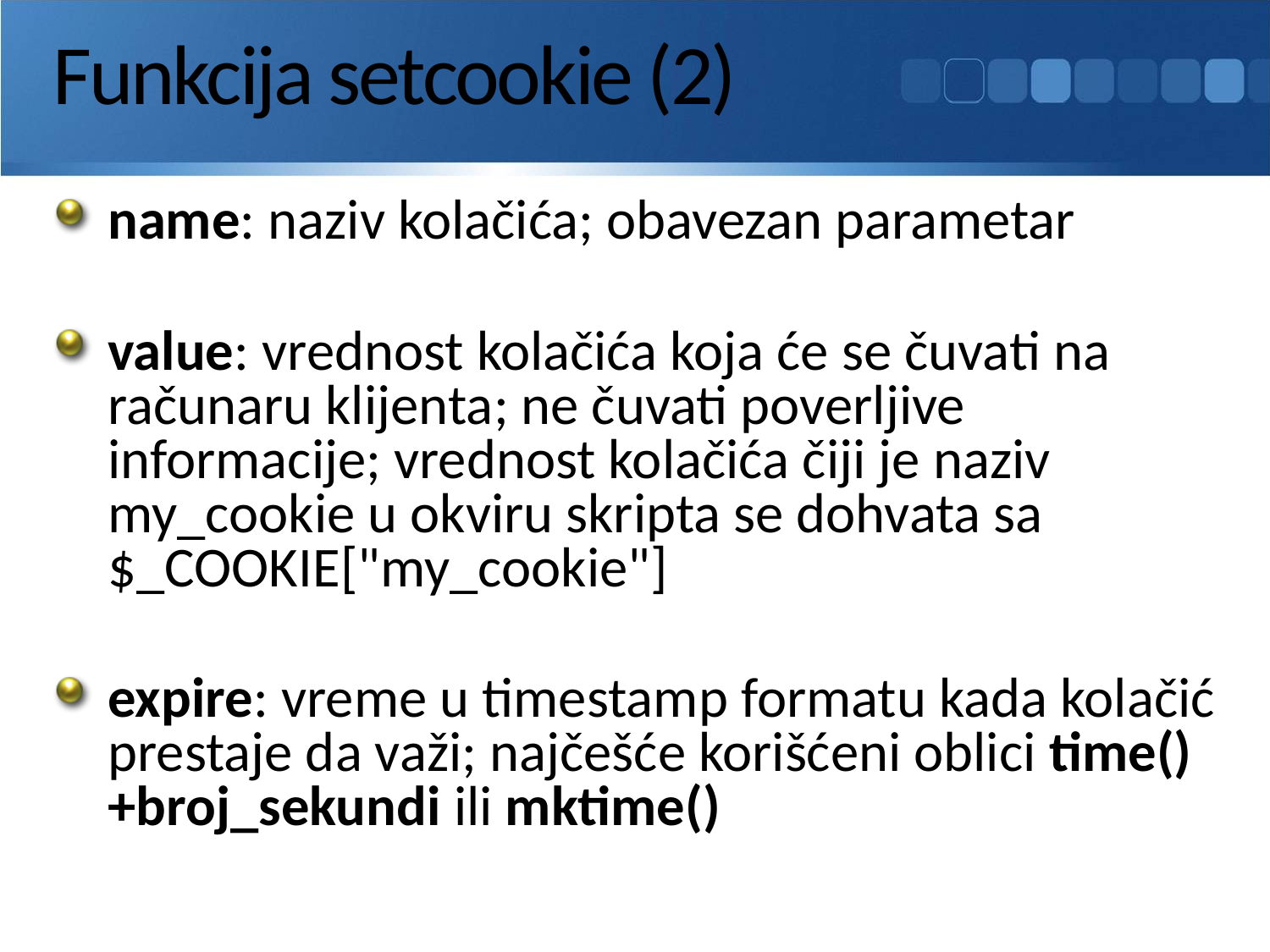

# Funkcija setcookie (2)
name: naziv kolačića; obavezan parametar

value: vrednost kolačića koja će se čuvati na računaru klijenta; ne čuvati poverljive informacije; vrednost kolačića čiji je naziv my_cookie u okviru skripta se dohvata sa $_COOKIE["my_cookie"]

expire: vreme u timestamp formatu kada kolačić prestaje da važi; najčešće korišćeni oblici time()+broj_sekundi ili mktime()